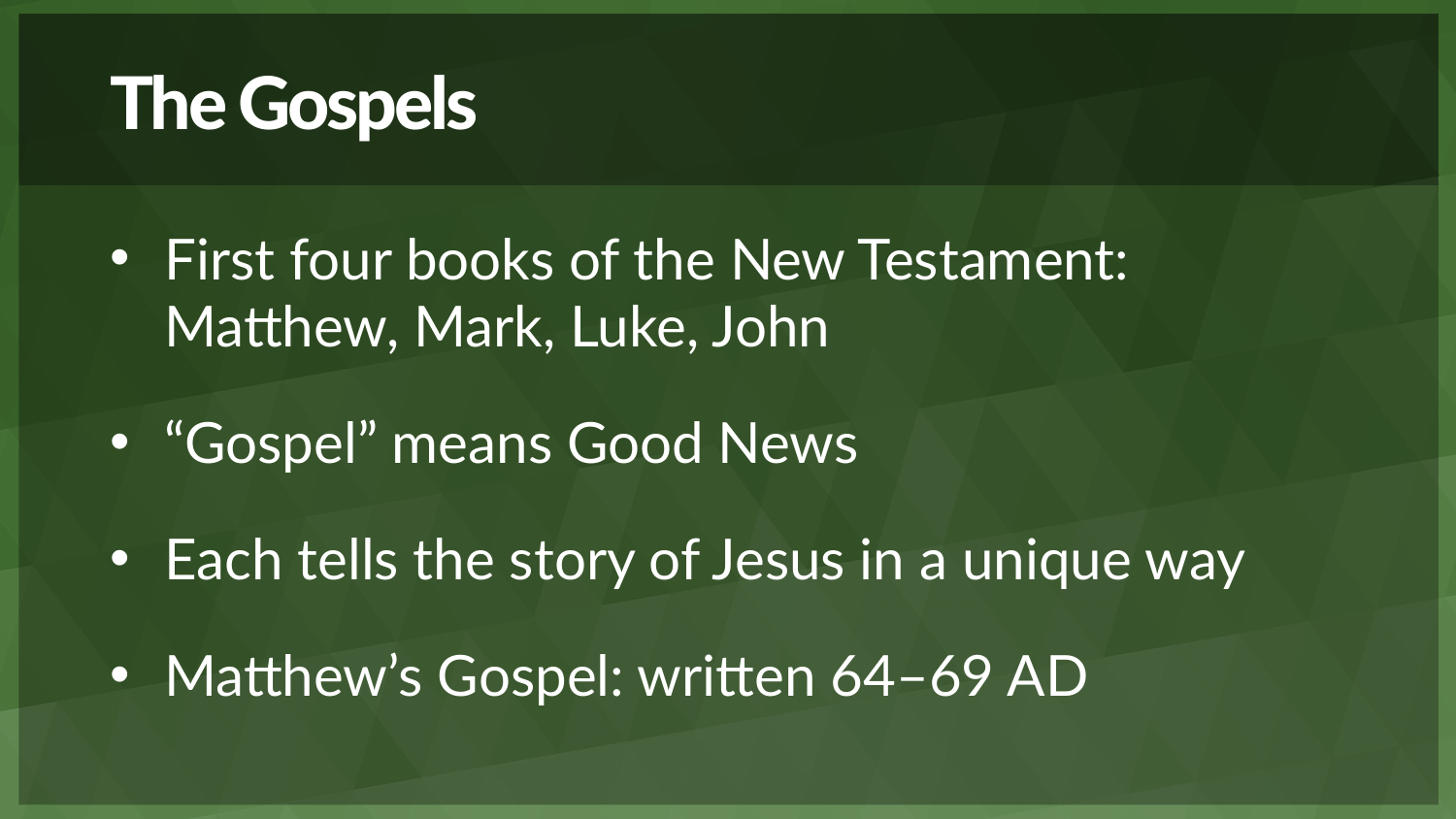

# The Gospels
First four books of the New Testament: Matthew, Mark, Luke, John
“Gospel” means Good News
Each tells the story of Jesus in a unique way
Matthew’s Gospel: written 64–69 AD